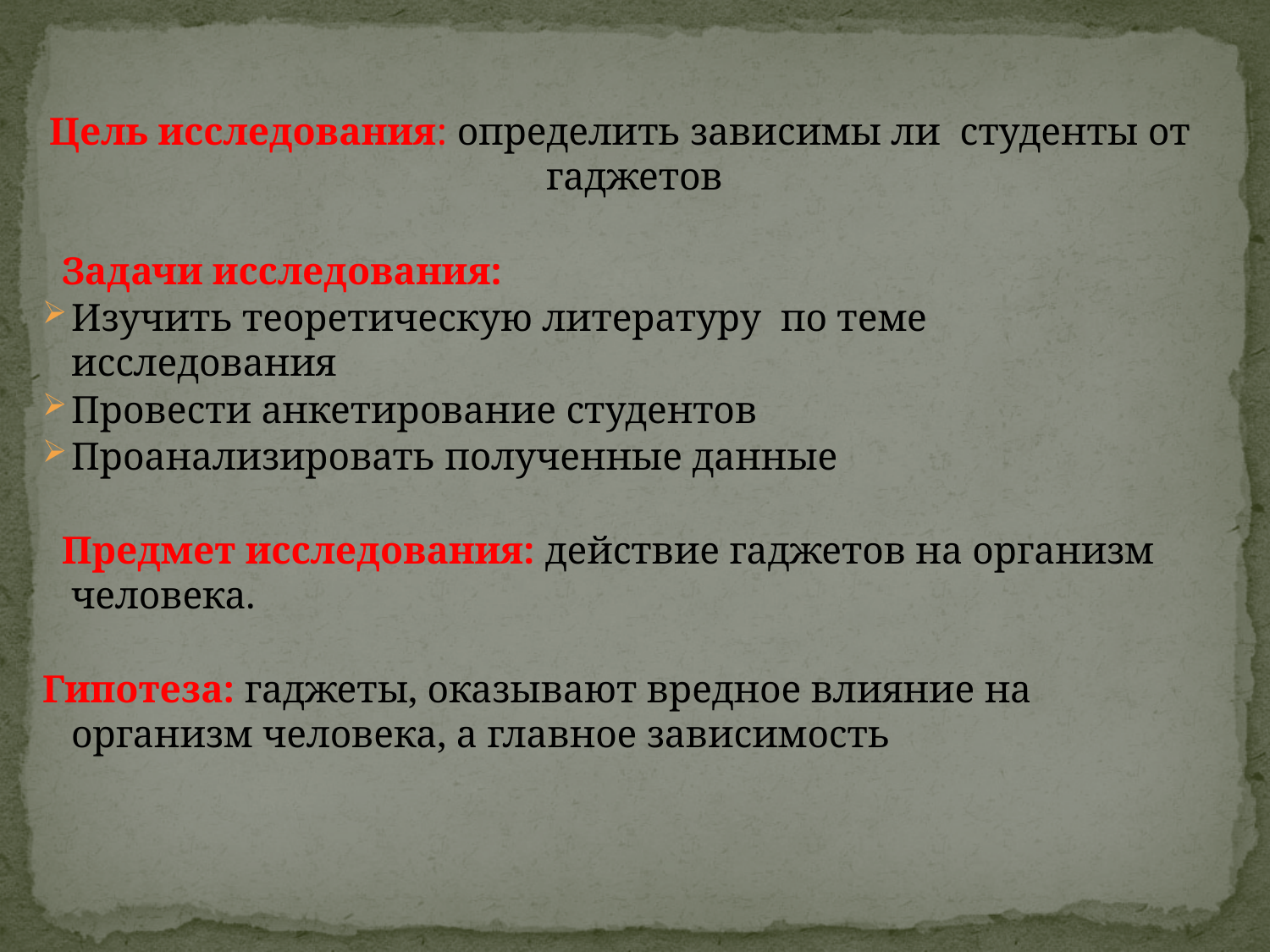

Цель исследования: определить зависимы ли  студенты от гаджетов

  Задачи исследования:
Изучить теоретическую литературу  по теме исследования
Провести анкетирование студентов
Проанализировать полученные данные

  Предмет исследования: действие гаджетов на организм человека.

Гипотеза: гаджеты, оказывают вредное влияние на организм человека, а главное зависимость